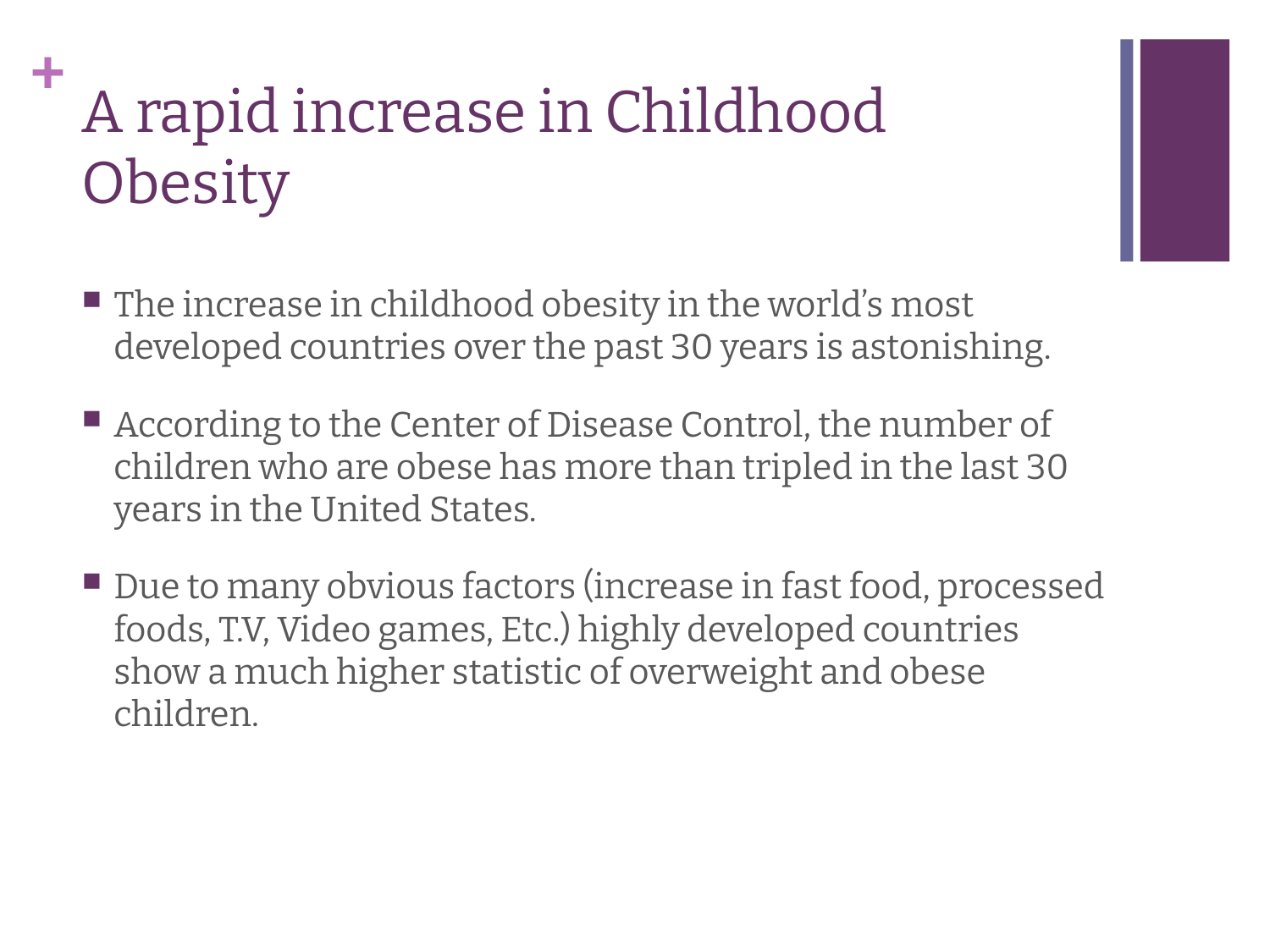

# A rapid increase in Childhood Obesity
The increase in childhood obesity in the world’s most developed countries over the past 30 years is astonishing.
According to the Center of Disease Control, the number of children who are obese has more than tripled in the last 30 years in the United States.
Due to many obvious factors (increase in fast food, processed foods, T.V, Video games, Etc.) highly developed countries show a much higher statistic of overweight and obese children.